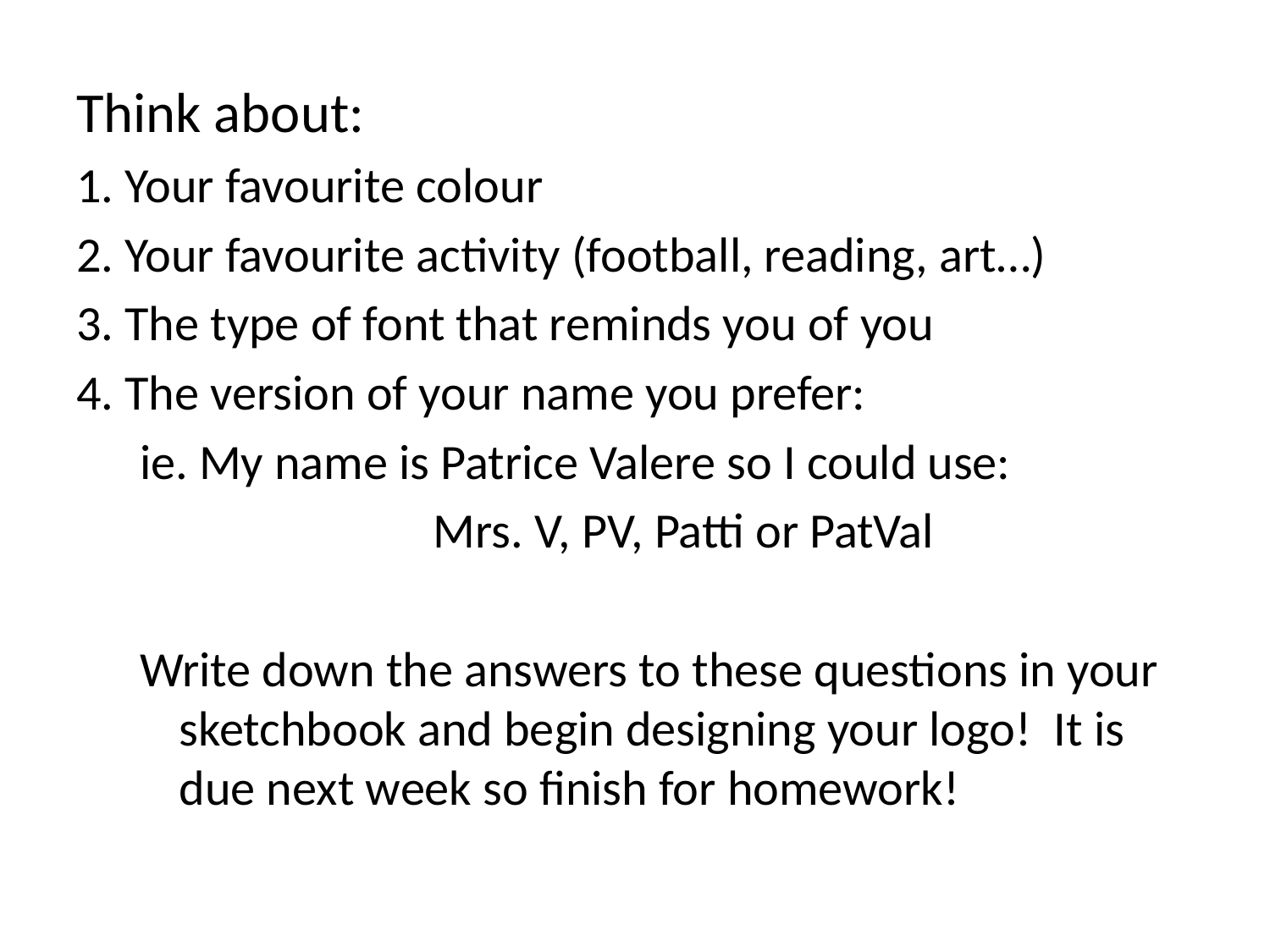

Think about:
1. Your favourite colour
2. Your favourite activity (football, reading, art…)
3. The type of font that reminds you of you
4. The version of your name you prefer:
ie. My name is Patrice Valere so I could use:
			Mrs. V, PV, Patti or PatVal

Write down the answers to these questions in your sketchbook and begin designing your logo!  It is due next week so finish for homework!